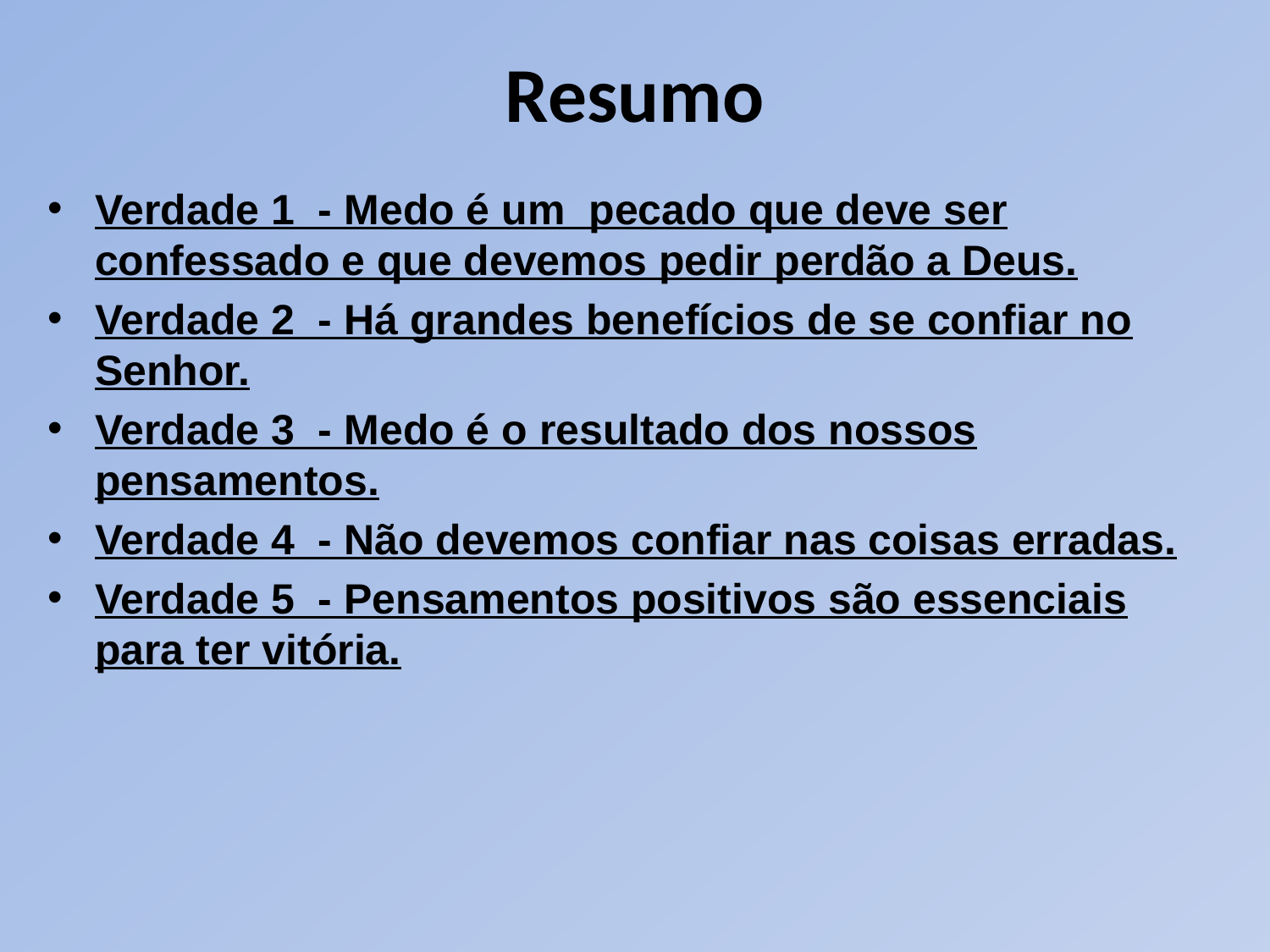

# Resumo
Verdade 1  - Medo é um  pecado que deve ser confessado e que devemos pedir perdão a Deus.
Verdade 2  - Há grandes benefícios de se confiar no Senhor.
Verdade 3  - Medo é o resultado dos nossos pensamentos.
Verdade 4  - Não devemos confiar nas coisas erradas.
Verdade 5  - Pensamentos positivos são essenciais para ter vitória.